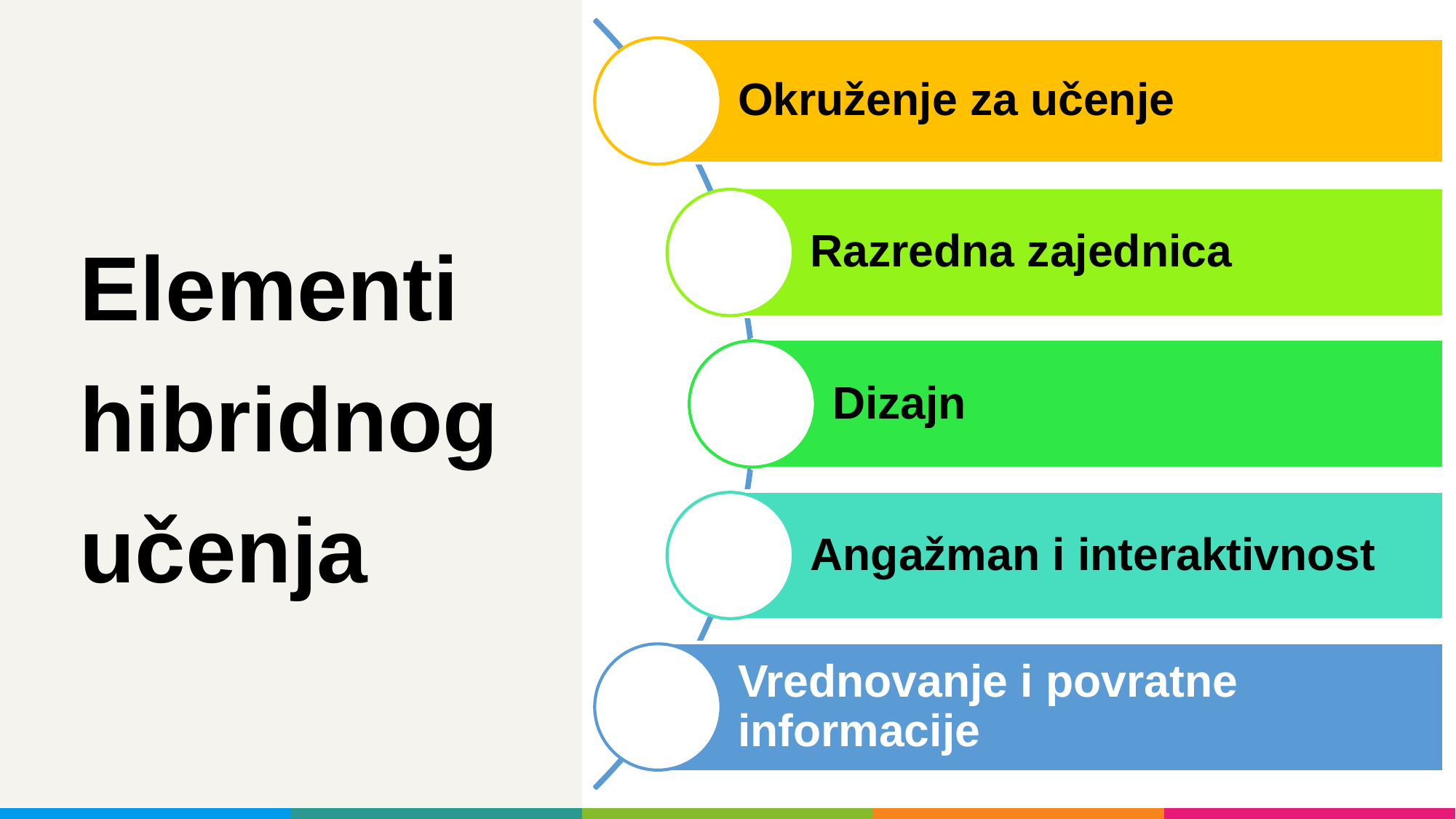

Okruženje za učenje
Razredna zajednica
Dizajn
Angažman i interaktivnost
Vrednovanje i povratne informacije
# Elementi hibridnog učenja